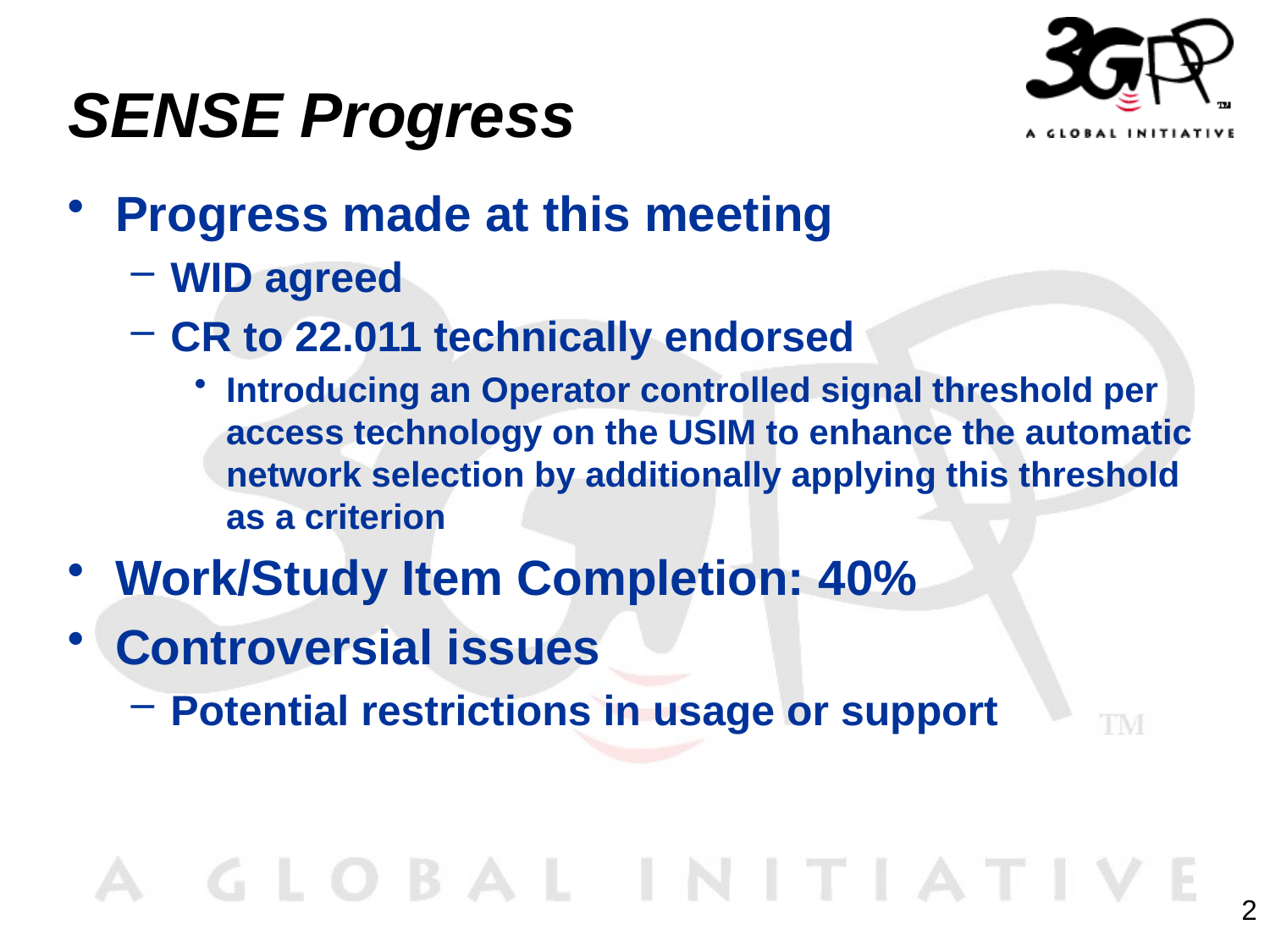

# SENSE Progress
Progress made at this meeting
WID agreed
CR to 22.011 technically endorsed
Introducing an Operator controlled signal threshold per access technology on the USIM to enhance the automatic network selection by additionally applying this threshold as a criterion
Work/Study Item Completion: 40%
Controversial issues
Potential restrictions in usage or support
2